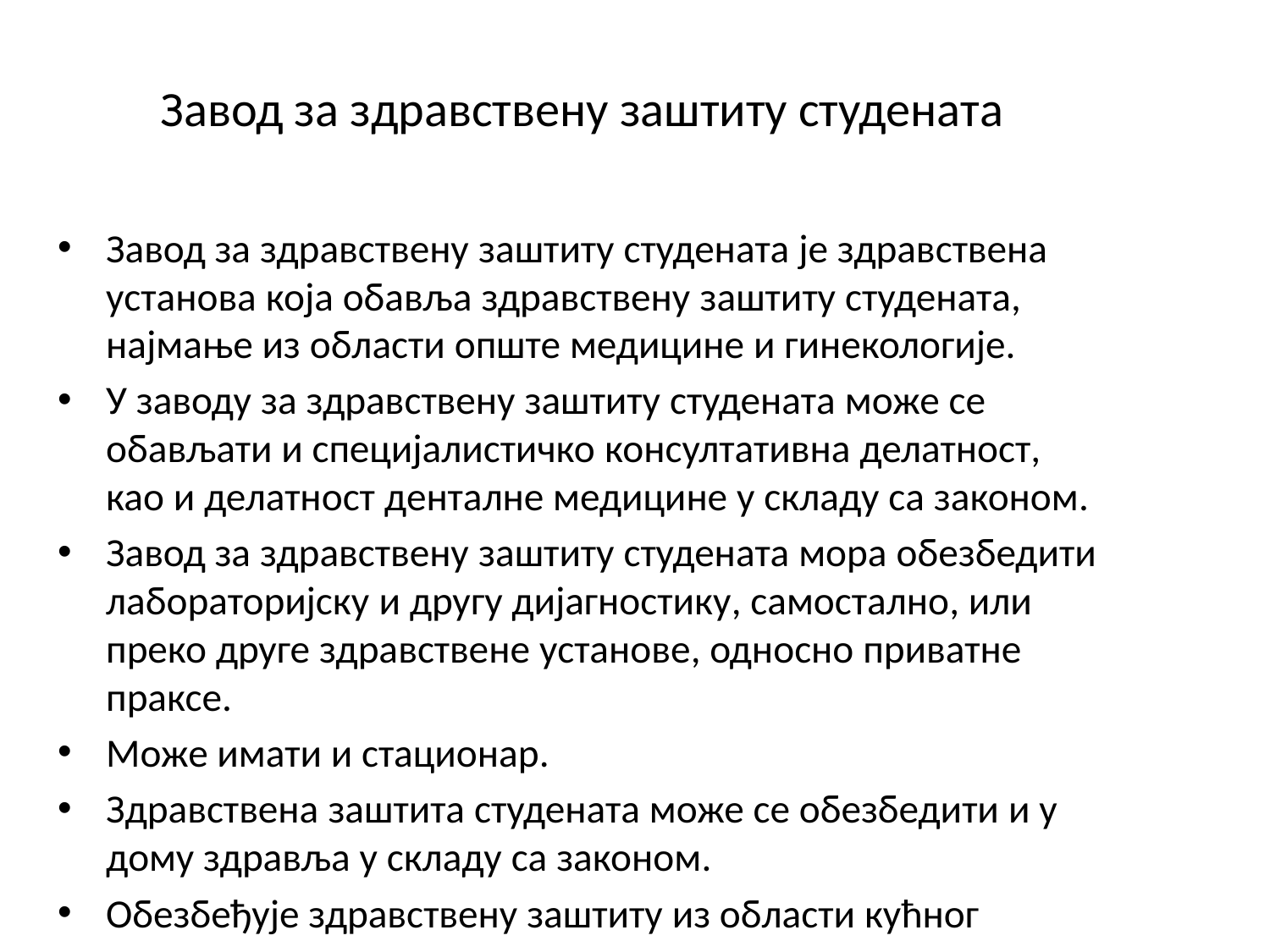

# Завод за здравствену заштиту студената
Завод за здравствену заштиту студената је здравствена установа која обавља здравствену заштиту студената, најмање из области опште медицине и гинекологије.
У заводу за здравствену заштиту студената може се обављати и специјалистичко консултативна делатност, као и делатност денталне медицине у складу са законом.
Завод за здравствену заштиту студената мора обезбедити лабораторијску и другу дијагностику, самостално, или преко друге здравствене установе, односно приватне праксе.
Може имати и стационар.
Здравствена заштита студената може се обезбедити и у дому здравља у складу са законом.
Обезбеђује здравствену заштиту из области кућног лечења.